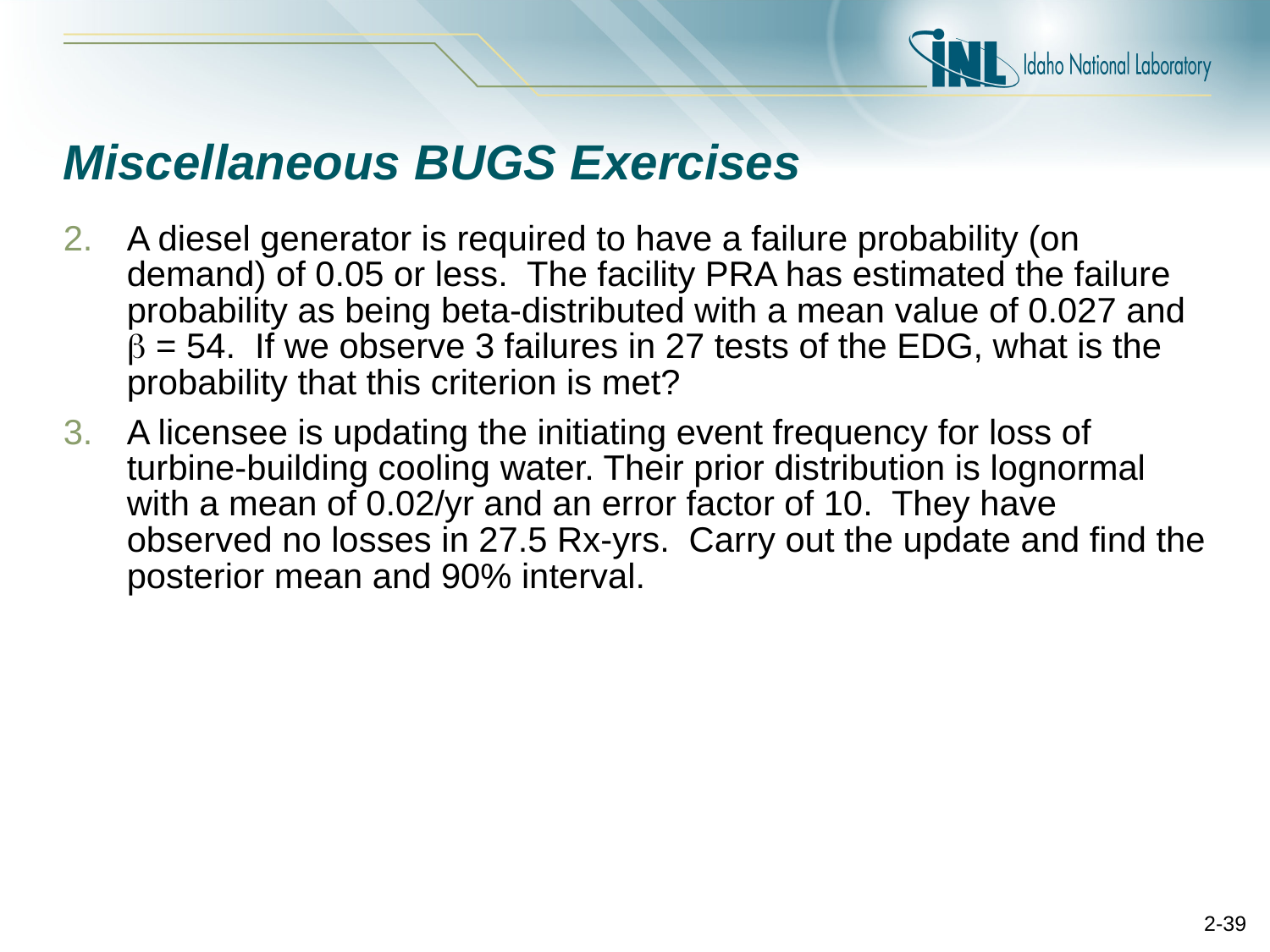

# Miscellaneous BUGS Exercises
A diesel generator is required to have a failure probability (on demand) of 0.05 or less.  The facility PRA has estimated the failure probability as being beta-distributed with a mean value of 0.027 and β = 54.  If we observe 3 failures in 27 tests of the EDG, what is the probability that this criterion is met?
A licensee is updating the initiating event frequency for loss of turbine-building cooling water. Their prior distribution is lognormal with a mean of 0.02/yr and an error factor of 10.  They have observed no losses in 27.5 Rx-yrs.  Carry out the update and find the posterior mean and 90% interval.

2-39